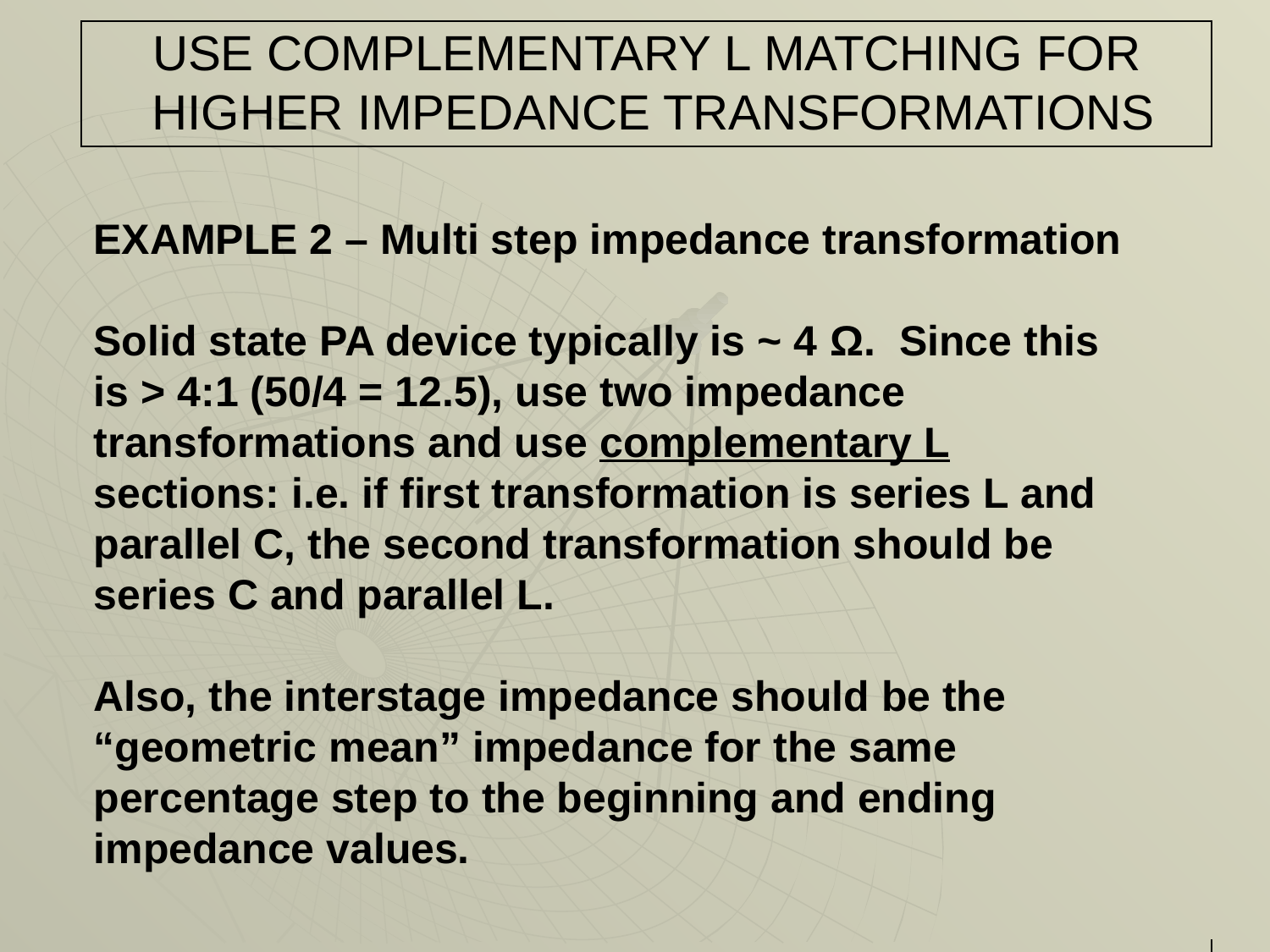

# USE COMPLEMENTARY L MATCHING FOR HIGHER IMPEDANCE TRANSFORMATIONS

EXAMPLE 2 – Multi step impedance transformation

Solid state PA device typically is ~ 4 Ω.  Since this is > 4:1 (50/4 = 12.5), use two impedance transformations and use complementary L sections: i.e. if first transformation is series L and parallel C, the second transformation should be series C and parallel L.

Also, the interstage impedance should be the “geometric mean” impedance for the same percentage step to the beginning and ending impedance values.